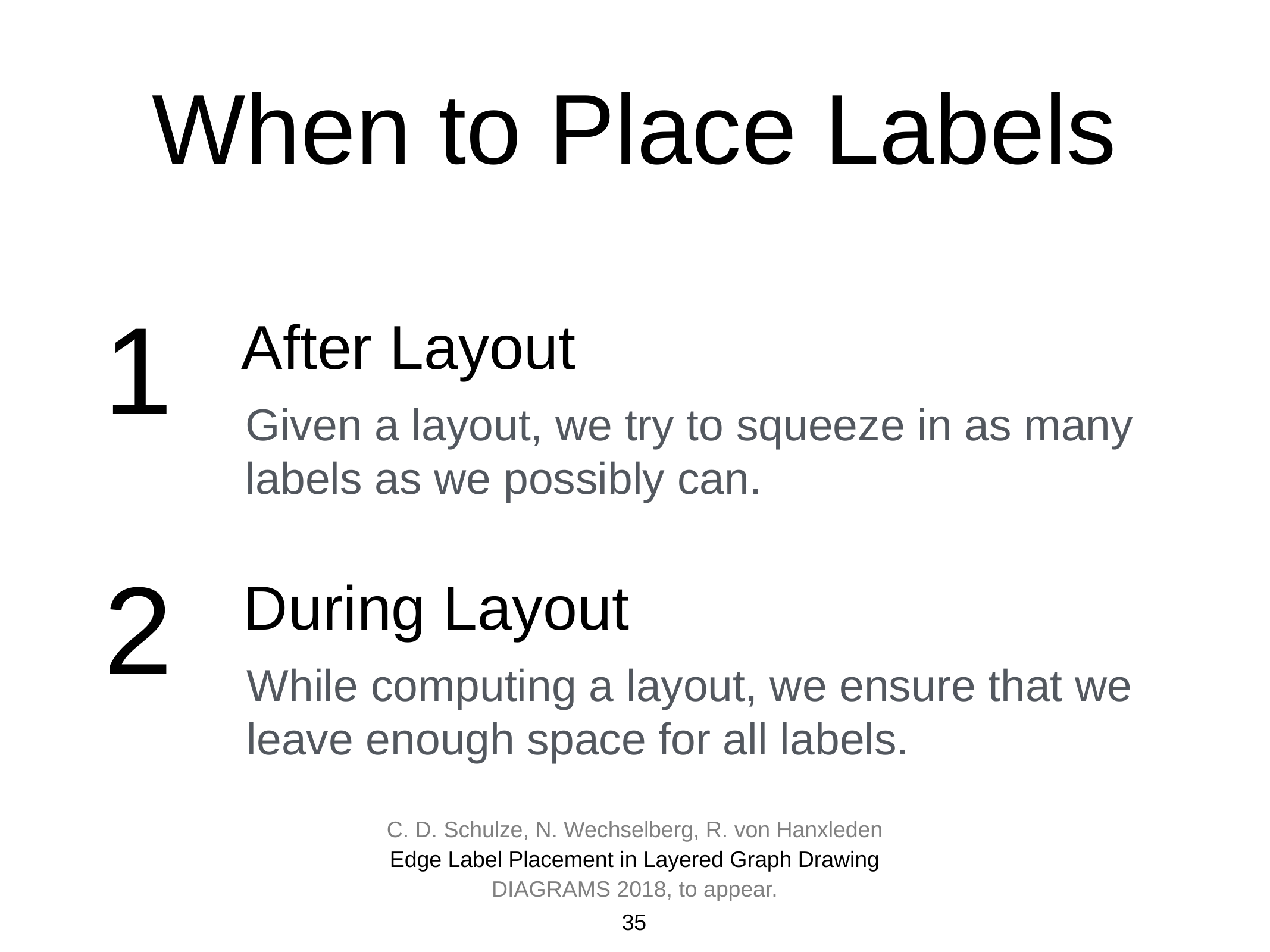

# When to Place Labels
1
After Layout
Given a layout, we try to squeeze in as many
labels as we possibly can.
2
During Layout
While computing a layout, we ensure that we
leave enough space for all labels.
C. D. Schulze, N. Wechselberg, R. von Hanxleden
Edge Label Placement in Layered Graph Drawing
DIAGRAMS 2018, to appear.
35